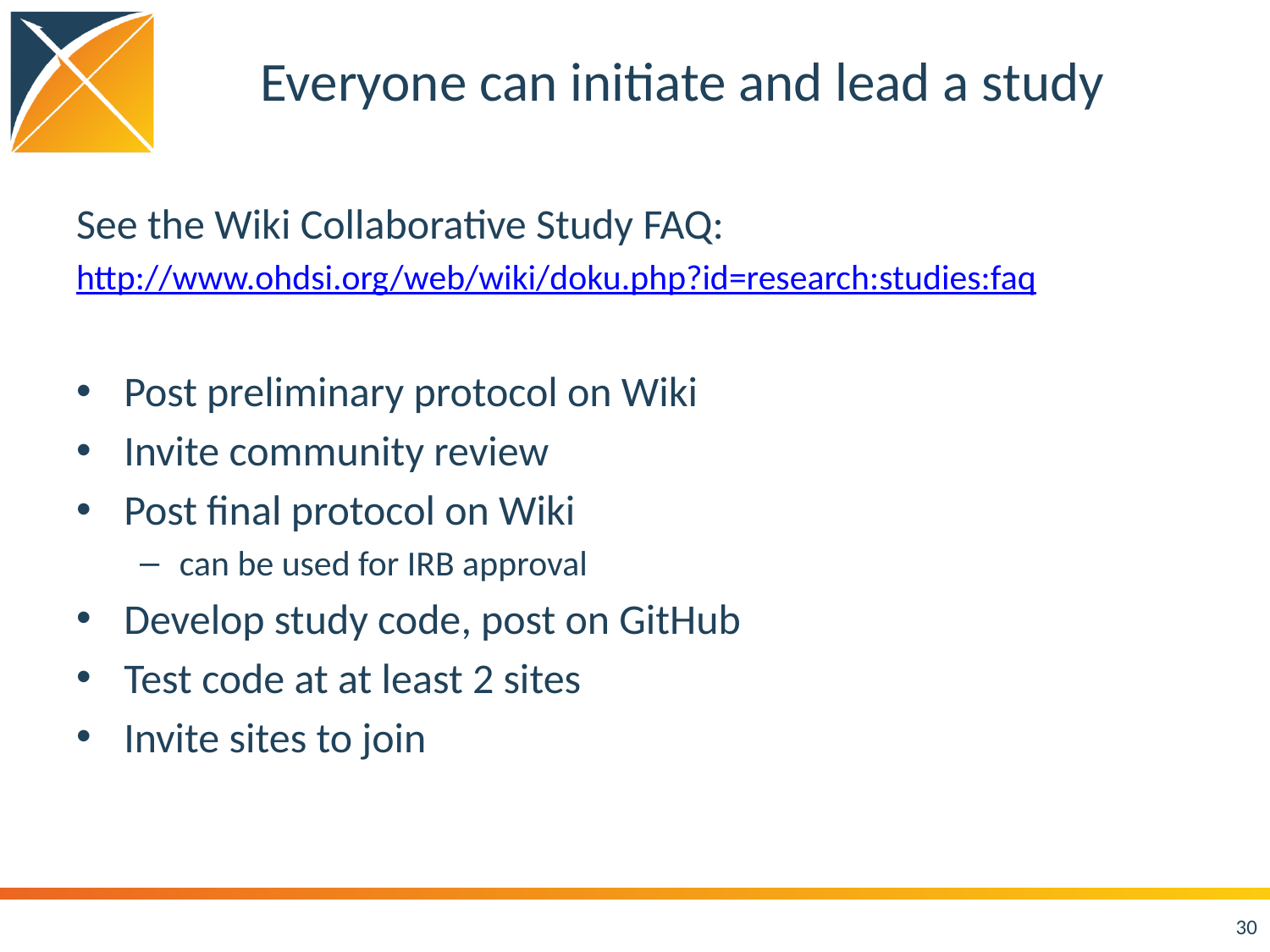

# Everyone can initiate and lead a study
See the Wiki Collaborative Study FAQ:
http://www.ohdsi.org/web/wiki/doku.php?id=research:studies:faq

Post preliminary protocol on Wiki
Invite community review
Post final protocol on Wiki
can be used for IRB approval
Develop study code, post on GitHub
Test code at at least 2 sites
Invite sites to join
30